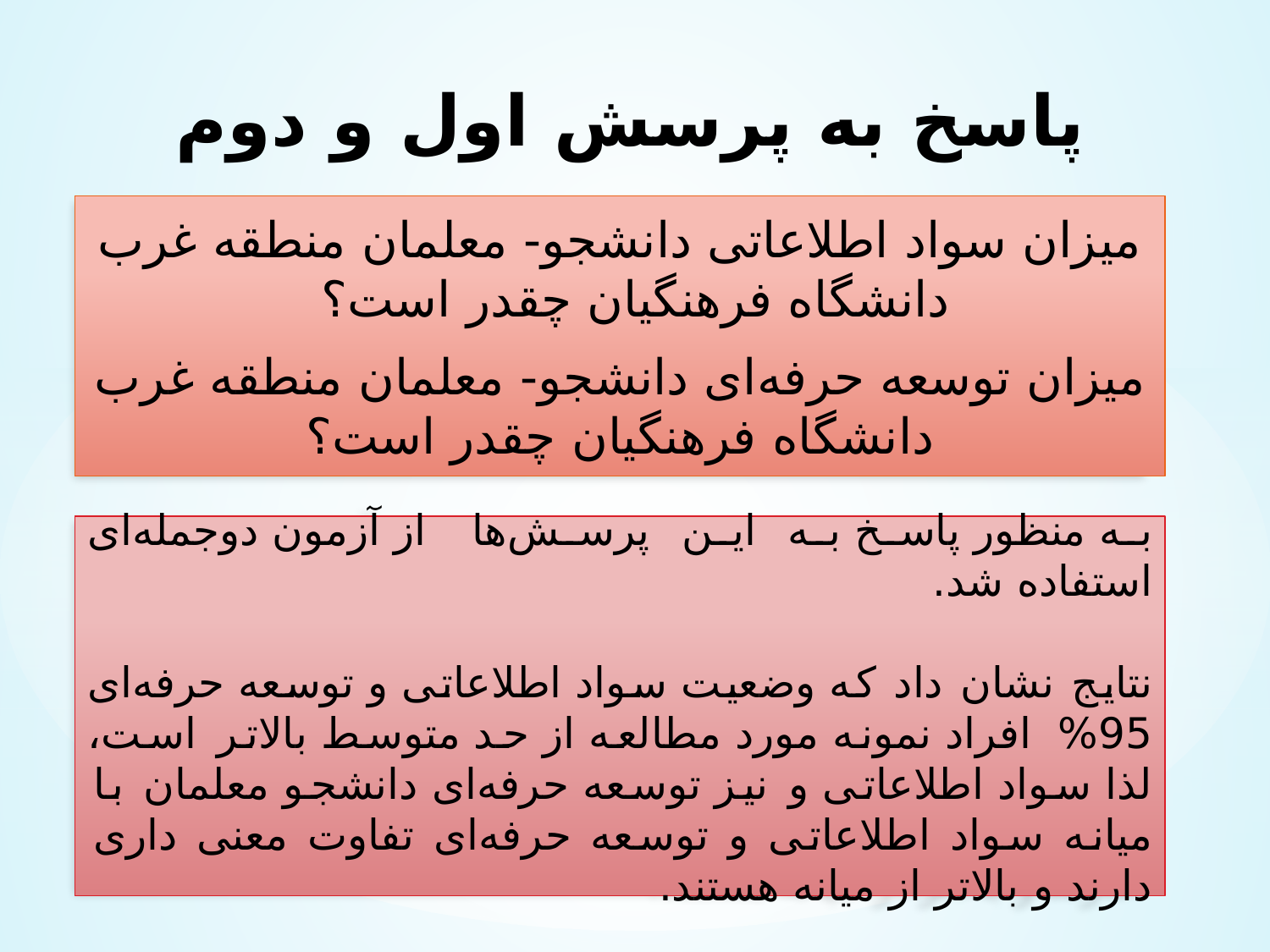

# پاسخ به پرسش‌ اول و دوم

میزان سواد اطلاعاتی دانشجو- معلمان منطقه غرب دانشگاه فرهنگیان چقدر است؟

میزان توسعه حرفه‌ای دانشجو- معلمان منطقه غرب دانشگاه فرهنگیان چقدر است؟

به منظور پاسخ به این پرسش‌ها  از آزمون دوجمله‌ای استفاده شد.

نتایج نشان داد که وضعیت سواد اطلاعاتی و توسعه حرفه‌ای 95%  افراد نمونه مورد مطالعه از حد متوسط بالاتر است، لذا سواد اطلاعاتی و نیز توسعه حرفه‌ای دانشجو معلمان با میانه سواد اطلاعاتی و توسعه حرفه‌ای تفاوت معنی داری دارند و بالاتر از میانه هستند.